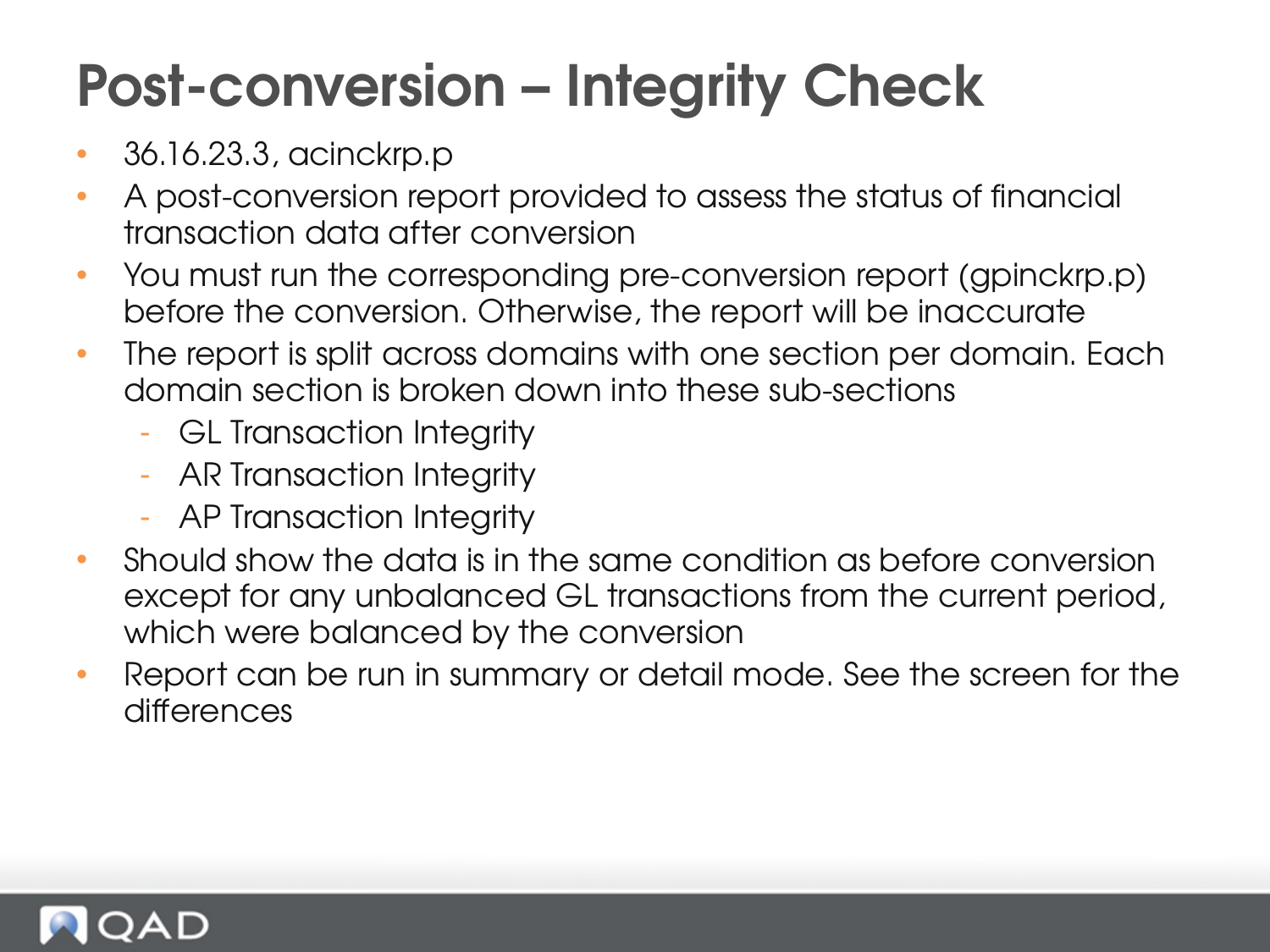

# Post-conversion – Integrity Check
36.16.23.3, acinckrp.p
A post-conversion report provided to assess the status of financial transaction data after conversion
You must run the corresponding pre-conversion report (gpinckrp.p) before the conversion. Otherwise, the report will be inaccurate
The report is split across domains with one section per domain. Each domain section is broken down into these sub-sections
GL Transaction Integrity
AR Transaction Integrity
AP Transaction Integrity
Should show the data is in the same condition as before conversion except for any unbalanced GL transactions from the current period, which were balanced by the conversion
Report can be run in summary or detail mode. See the screen for the differences